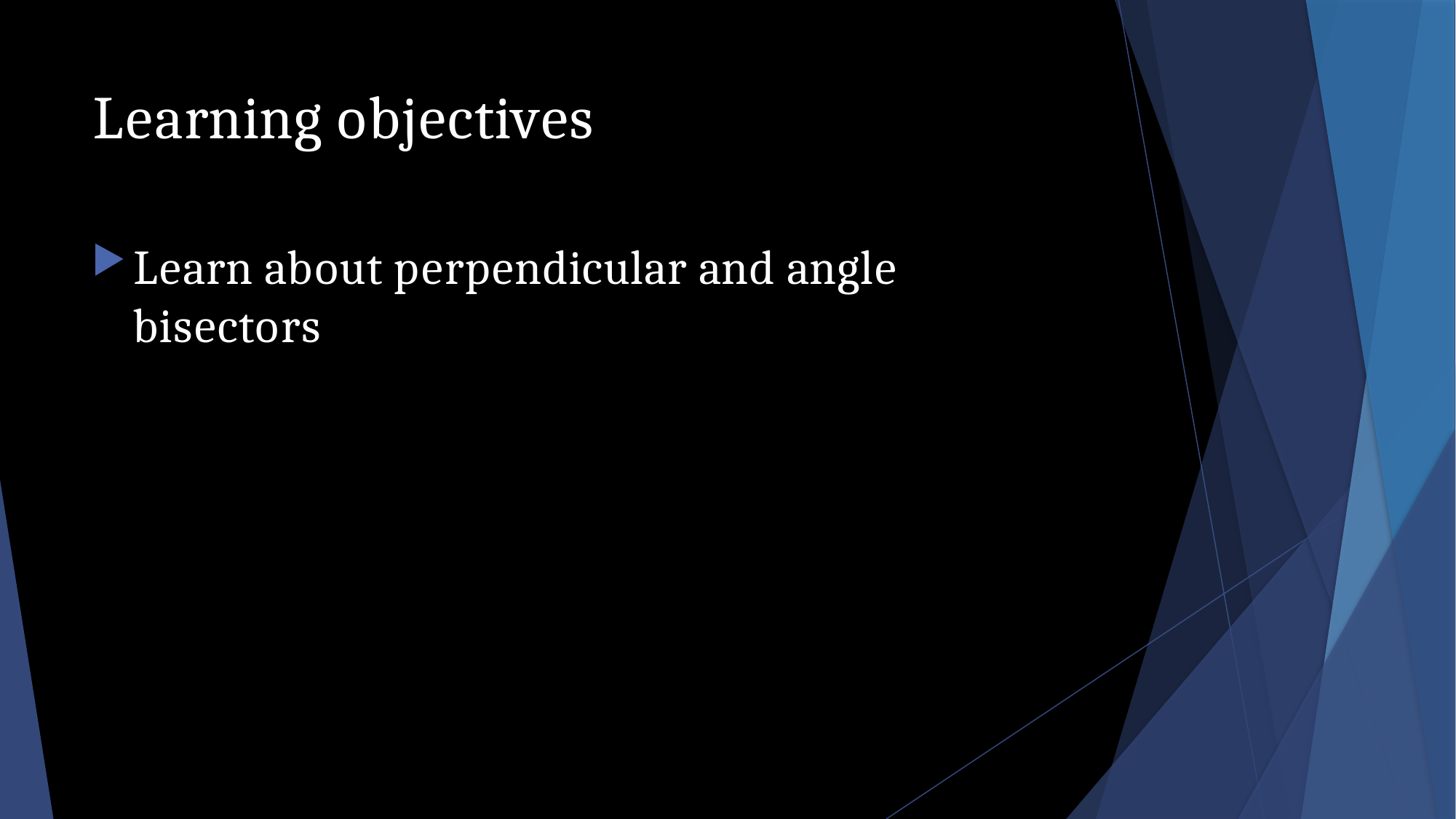

# Learning objectives
Learn about perpendicular and angle bisectors